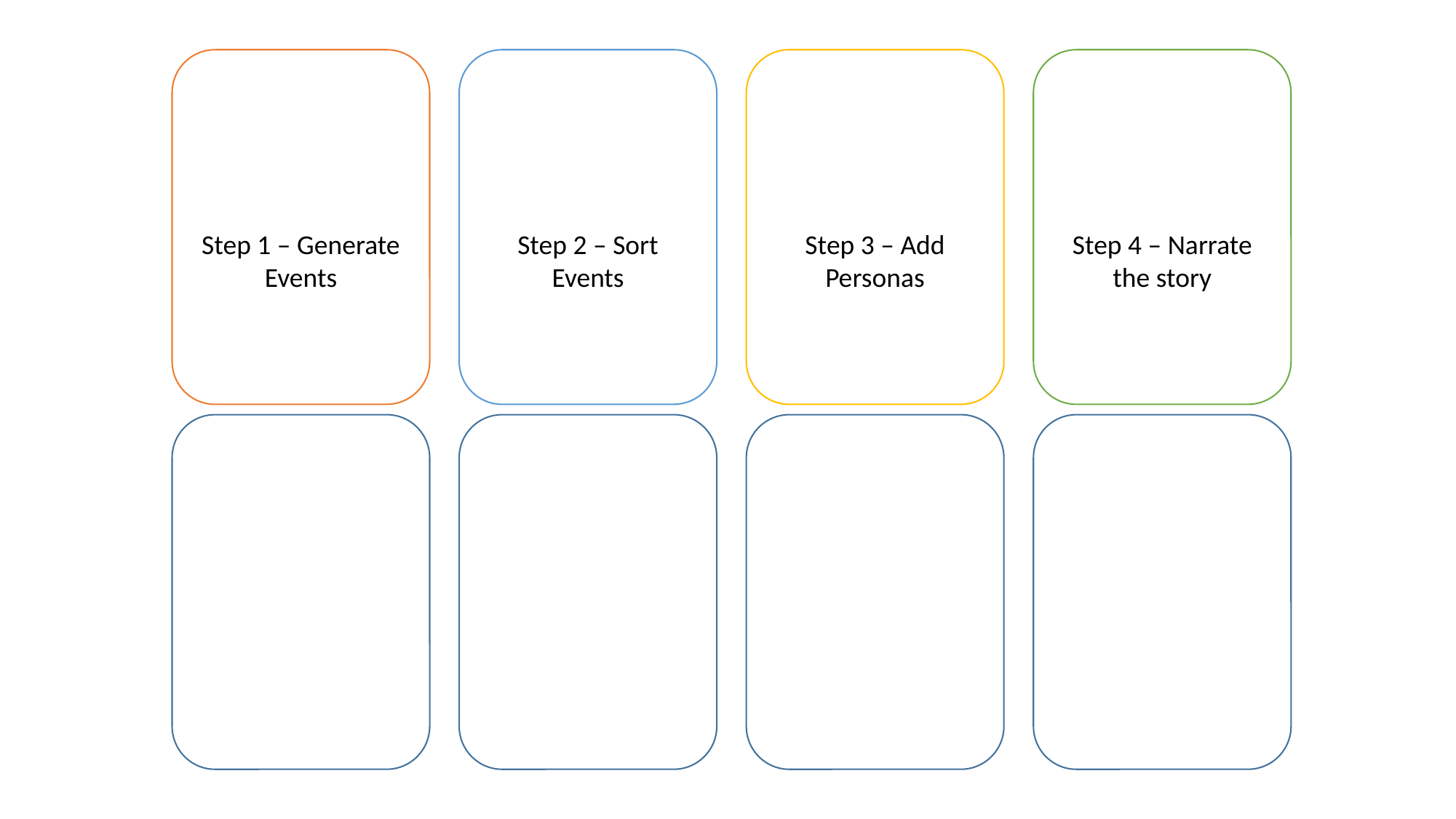

Step 1 – Generate Events

Step 2 – Sort Events

Step 3 – Add Personas

Step 4 – Narrate the story